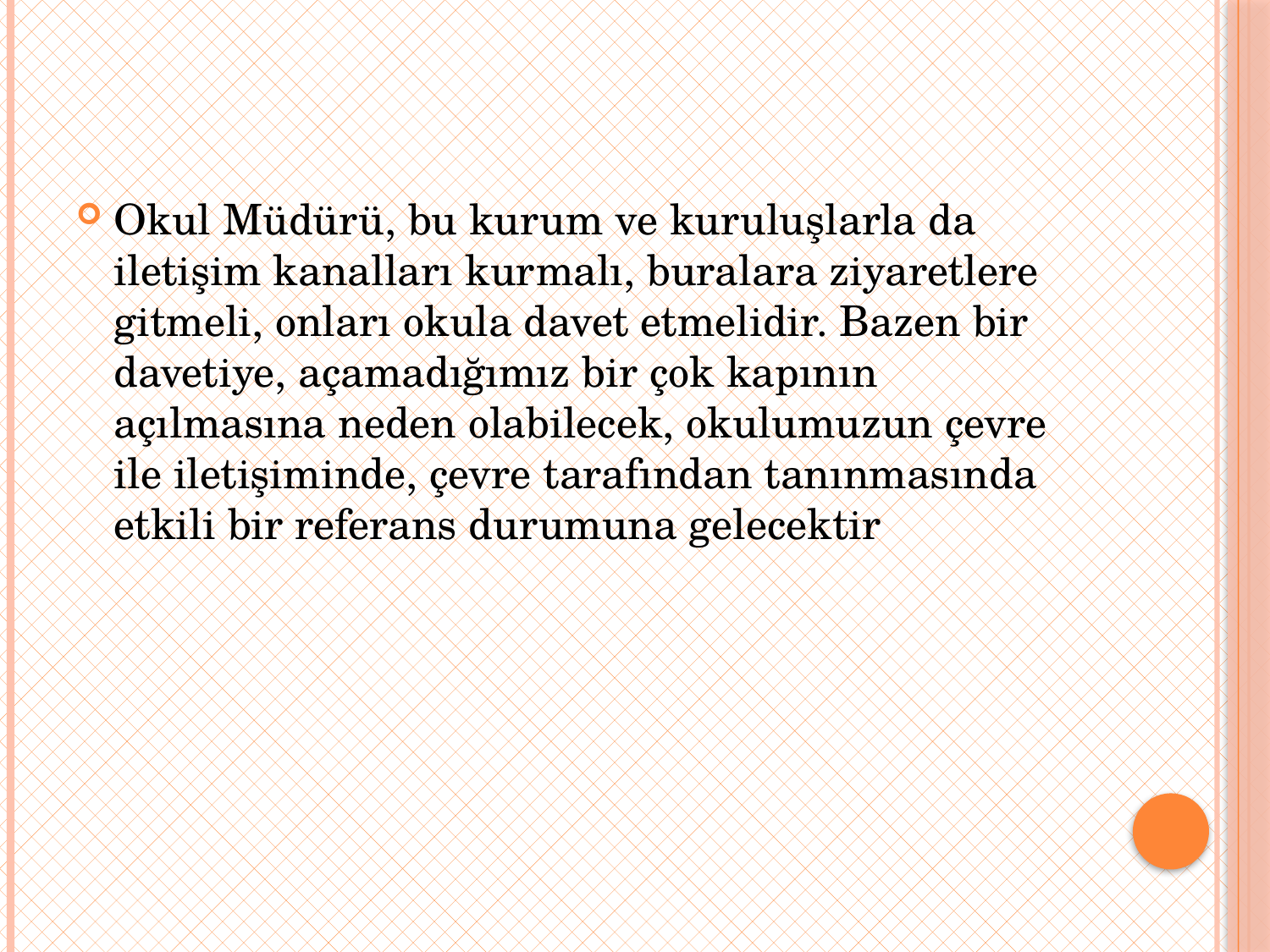

Okul Müdürü, bu kurum ve kuruluşlarla da iletişim kanalları kurmalı, buralara ziyaretlere gitmeli, onları okula davet etmelidir. Bazen bir davetiye, açamadığımız bir çok kapının açılmasına neden olabilecek, okulumuzun çevre ile iletişiminde, çevre tarafından tanınmasında etkili bir referans durumuna gelecektir